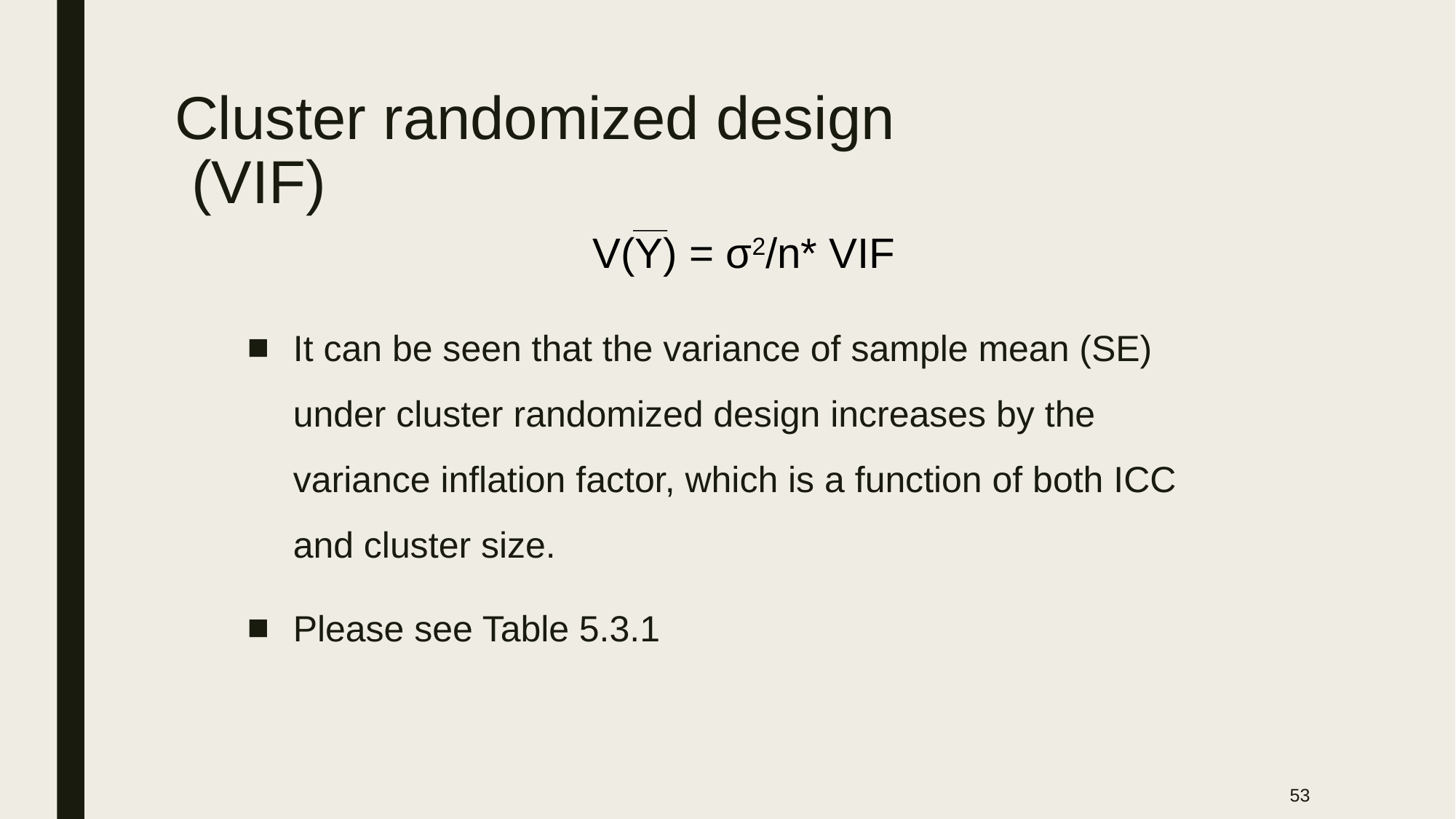

# Cluster randomized design (VIF)
V(Y) = σ2/n* VIF

It can be seen that the variance of sample mean (SE) under cluster randomized design increases by the variance inflation factor, which is a function of both ICC and cluster size.
Please see Table 5.3.1
53